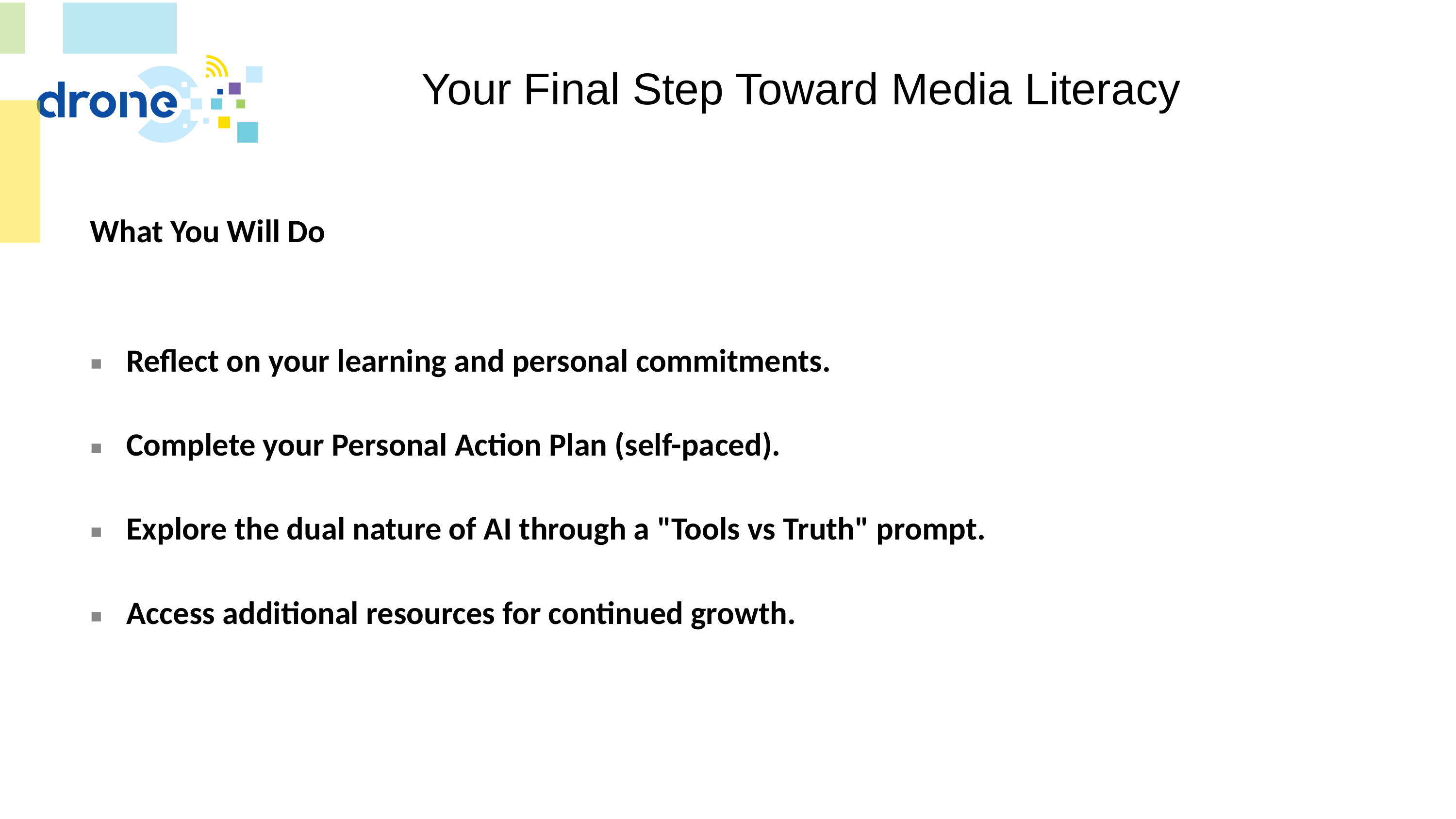

# Your Final Step Toward Media Literacy

What You Will Do

Reflect on your learning and personal commitments.
Complete your Personal Action Plan (self-paced).
Explore the dual nature of AI through a "Tools vs Truth" prompt.
Access additional resources for continued growth.